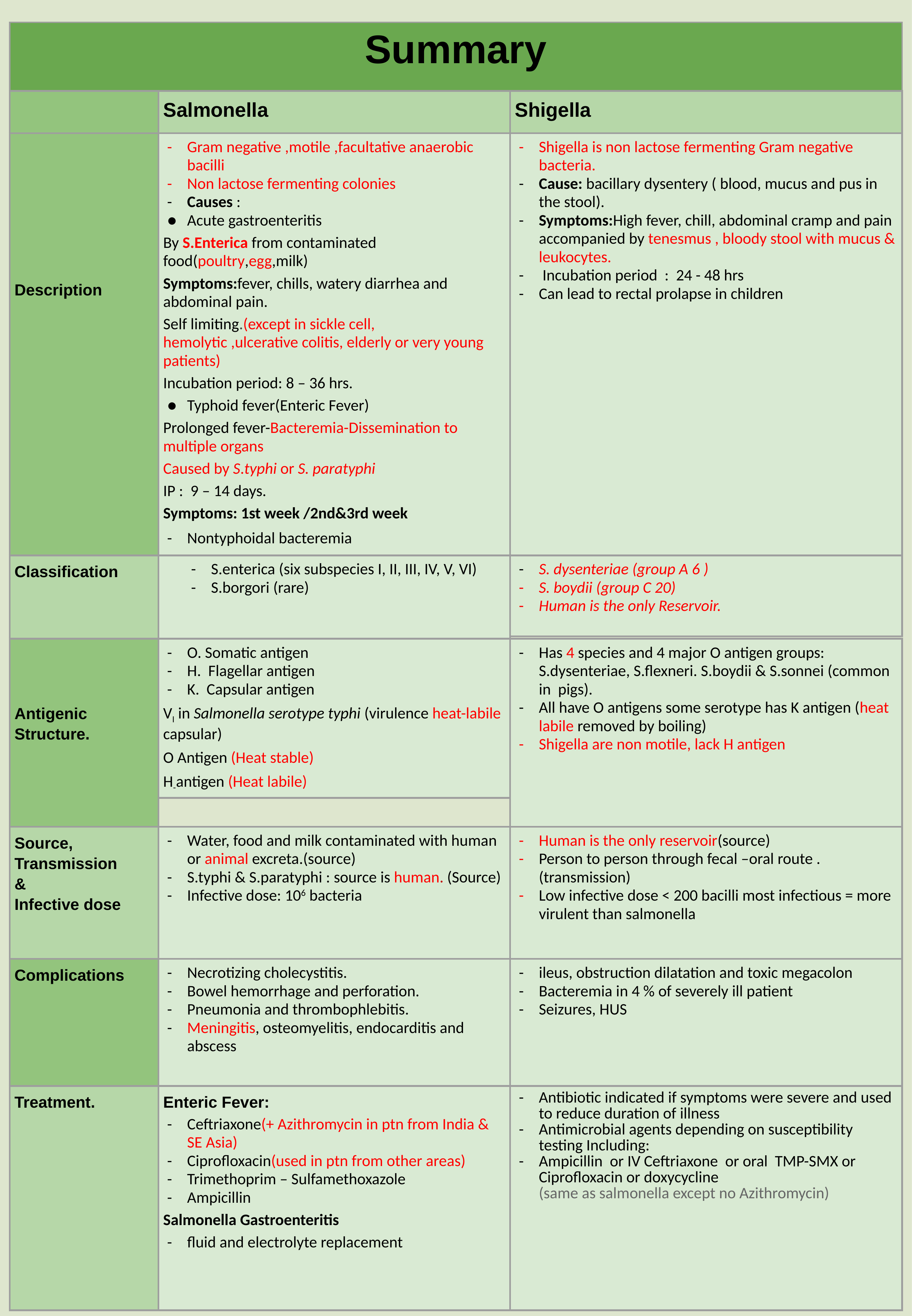

| Summary |
| --- |
|  |
| --- |
| Salmonella |
| --- |
| Shigella |
| --- |
| Description |
| --- |
| Gram negative ,motile ,facultative anaerobic bacilli Non lactose fermenting colonies Causes : Acute gastroenteritis By S.Enterica from contaminated food(poultry,egg,milk) Symptoms:fever, chills, watery diarrhea and abdominal pain. Self limiting.(except in sickle cell, hemolytic ,ulcerative colitis, elderly or very young patients) Incubation period: 8 – 36 hrs. Typhoid fever(Enteric Fever) Prolonged fever-Bacteremia-Dissemination to multiple organs Caused by S.typhi or S. paratyphi IP : 9 – 14 days. Symptoms: 1st week /2nd&3rd week Nontyphoidal bacteremia |
| --- |
| Shigella is non lactose fermenting Gram negative bacteria. Cause: bacillary dysentery ( blood, mucus and pus in the stool). Symptoms:High fever, chill, abdominal cramp and pain accompanied by tenesmus , bloody stool with mucus & leukocytes. Incubation period : 24 - 48 hrs Can lead to rectal prolapse in children |
| --- |
| Classification |
| --- |
| S.enterica (six subspecies I, II, III, IV, V, VI) S.borgori (rare) |
| --- |
| S. dysenteriae (group A 6 ) S. boydii (group C 20) Human is the only Reservoir. |
| --- |
| Antigenic Structure. |
| --- |
| O. Somatic antigen H. Flagellar antigen K. Capsular antigen VI in Salmonella serotype typhi (virulence heat-labile capsular) O Antigen (Heat stable) H-antigen (Heat labile) |
| --- |
| Has 4 species and 4 major O antigen groups: S.dysenteriae, S.flexneri. S.boydii & S.sonnei (common in pigs). All have O antigens some serotype has K antigen (heat labile removed by boiling) Shigella are non motile, lack H antigen |
| --- |
| Source, Transmission & Infective dose |
| --- |
| Water, food and milk contaminated with human or animal excreta.(source) S.typhi & S.paratyphi : source is human. (Source) Infective dose: 106 bacteria |
| --- |
| Human is the only reservoir(source) Person to person through fecal –oral route .(transmission) Low infective dose < 200 bacilli most infectious = more virulent than salmonella |
| --- |
| Complications |
| --- |
| Necrotizing cholecystitis. Bowel hemorrhage and perforation. Pneumonia and thrombophlebitis. Meningitis, osteomyelitis, endocarditis and abscess |
| --- |
| ileus, obstruction dilatation and toxic megacolon Bacteremia in 4 % of severely ill patient Seizures, HUS |
| --- |
| Treatment. |
| --- |
| Enteric Fever: Ceftriaxone(+ Azithromycin in ptn from India & SE Asia) Ciprofloxacin(used in ptn from other areas) Trimethoprim – Sulfamethoxazole Ampicillin Salmonella Gastroenteritis fluid and electrolyte replacement |
| --- |
| Antibiotic indicated if symptoms were severe and used to reduce duration of illness Antimicrobial agents depending on susceptibility testing Including: Ampicillin or IV Ceftriaxone or oral TMP-SMX or Ciprofloxacin or doxycycline (same as salmonella except no Azithromycin) |
| --- |